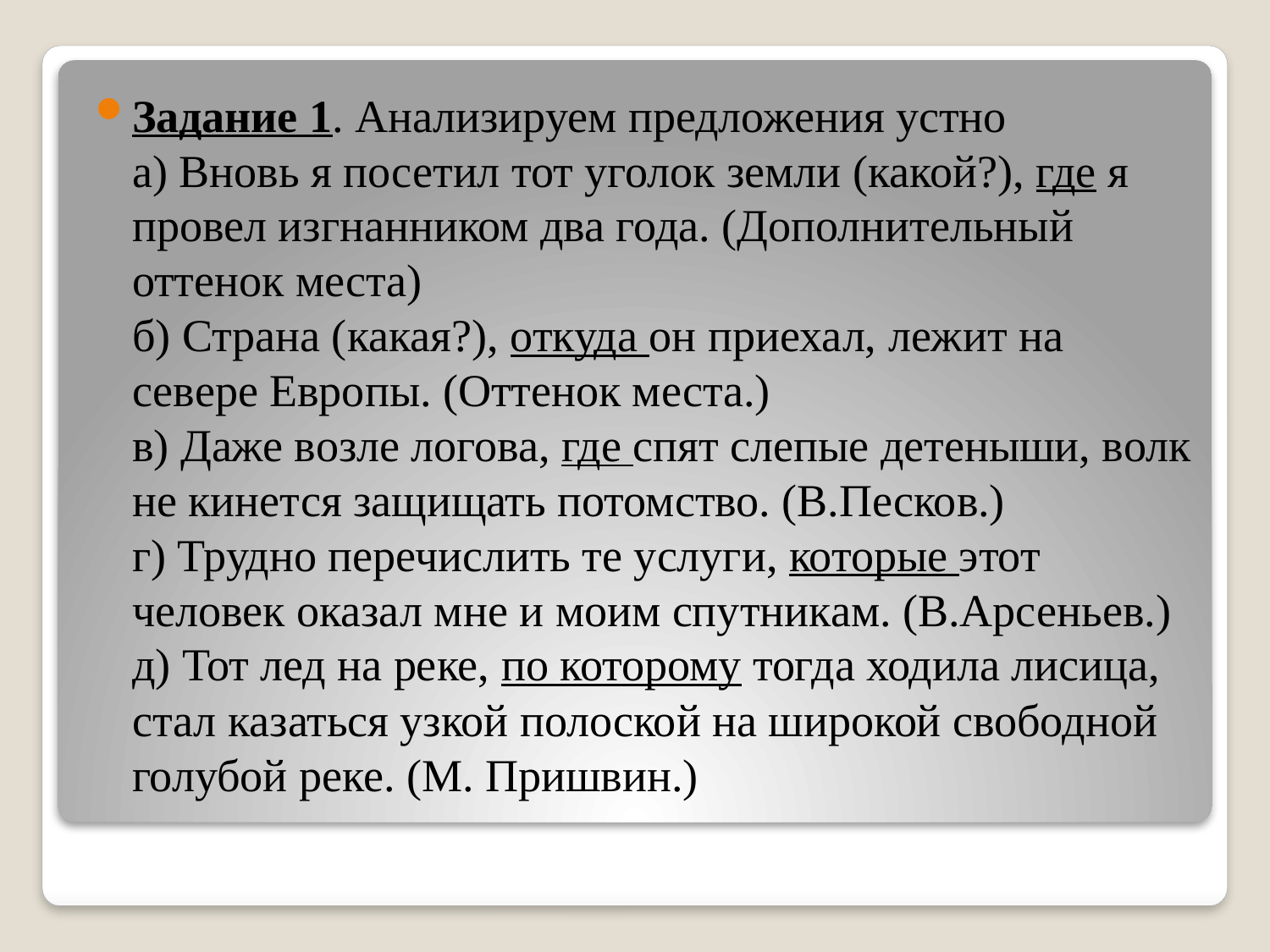

Задание 1. Анализируем предложения устно
а) Вновь я посетил тот уголок земли (какой?), где я провел изгнанником два года. (Дополнительный оттенок места)
б) Страна (какая?), откуда он приехал, лежит на севере Европы. (Оттенок места.)
в) Даже возле логова, где спят слепые детеныши, волк не кинется защищать потомство. (В.Песков.)
г) Трудно перечислить те услуги, которые этот человек оказал мне и моим спутникам. (В.Арсеньев.)
д) Тот лед на реке, по которому тогда ходила лисица, стал казаться узкой полоской на широкой свободной голубой реке. (М. Пришвин.)